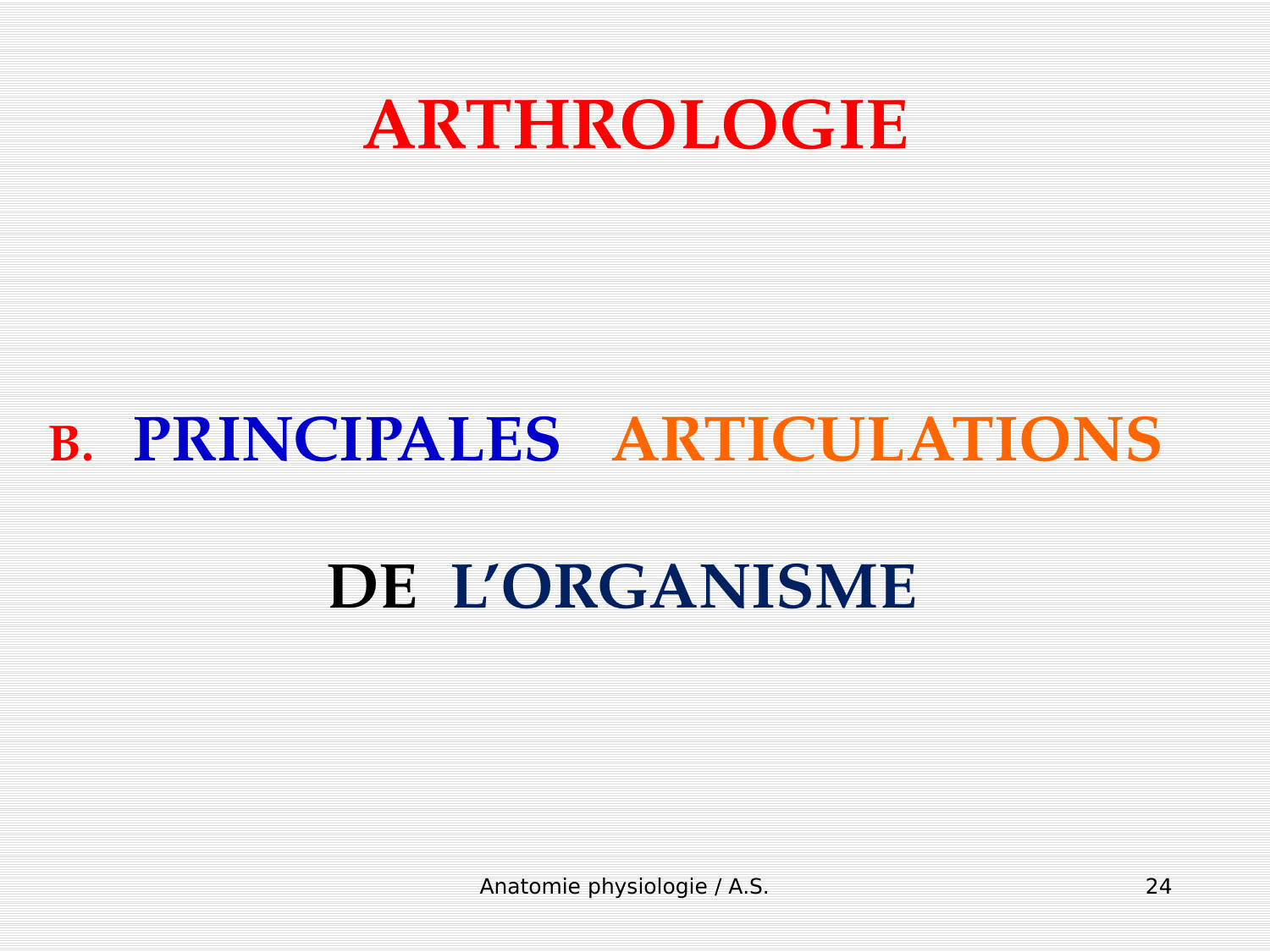

# ARTHROLOGIE

PRINCIPALES   ARTICULATIONS

DE  L’ORGANISME
Anatomie physiologie / A.S.
24